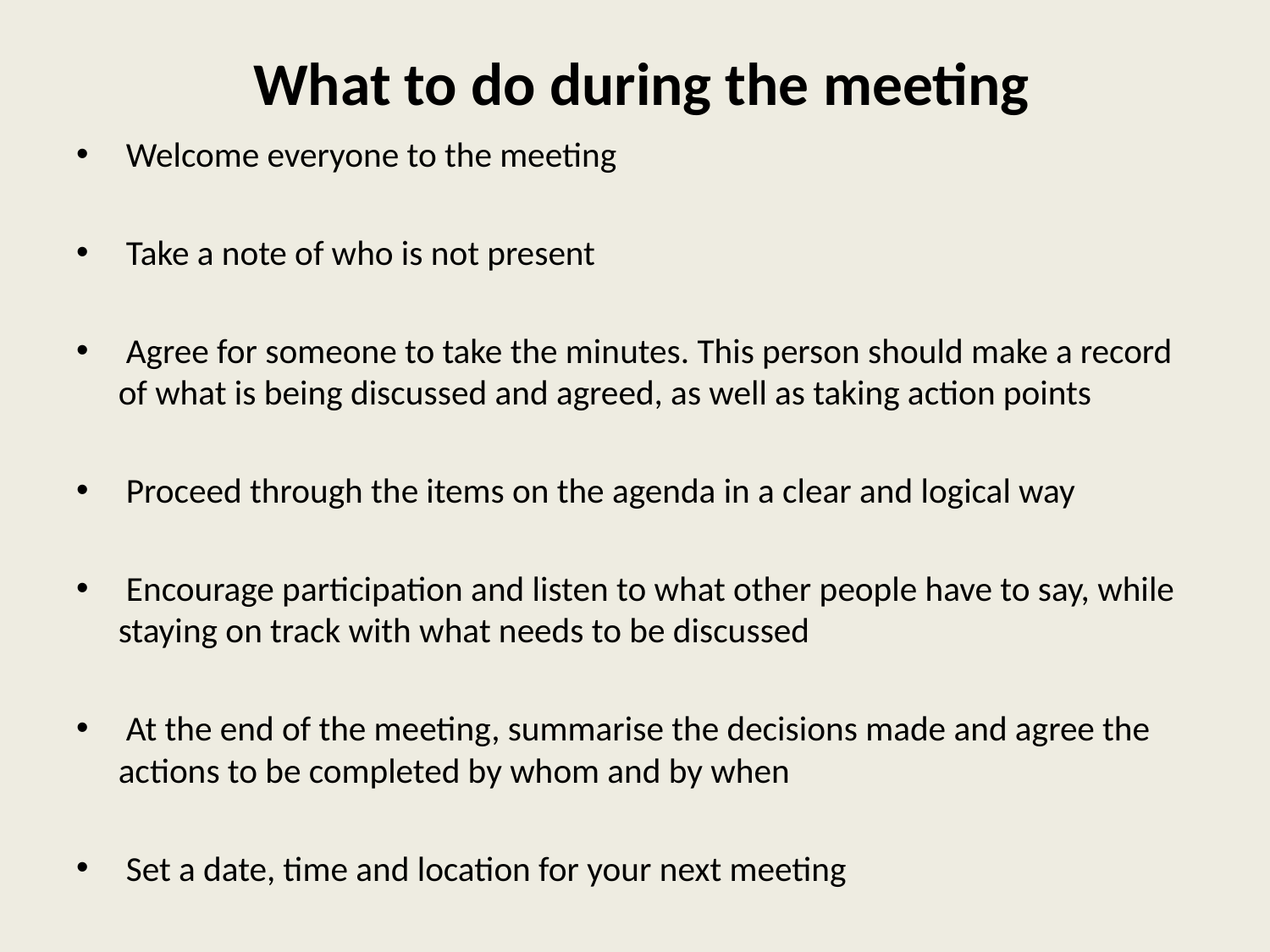

# What to do during the meeting
 Welcome everyone to the meeting

 Take a note of who is not present

 Agree for someone to take the minutes. This person should make a record of what is being discussed and agreed, as well as taking action points

 Proceed through the items on the agenda in a clear and logical way

 Encourage participation and listen to what other people have to say, while staying on track with what needs to be discussed

 At the end of the meeting, summarise the decisions made and agree the actions to be completed by whom and by when

 Set a date, time and location for your next meeting